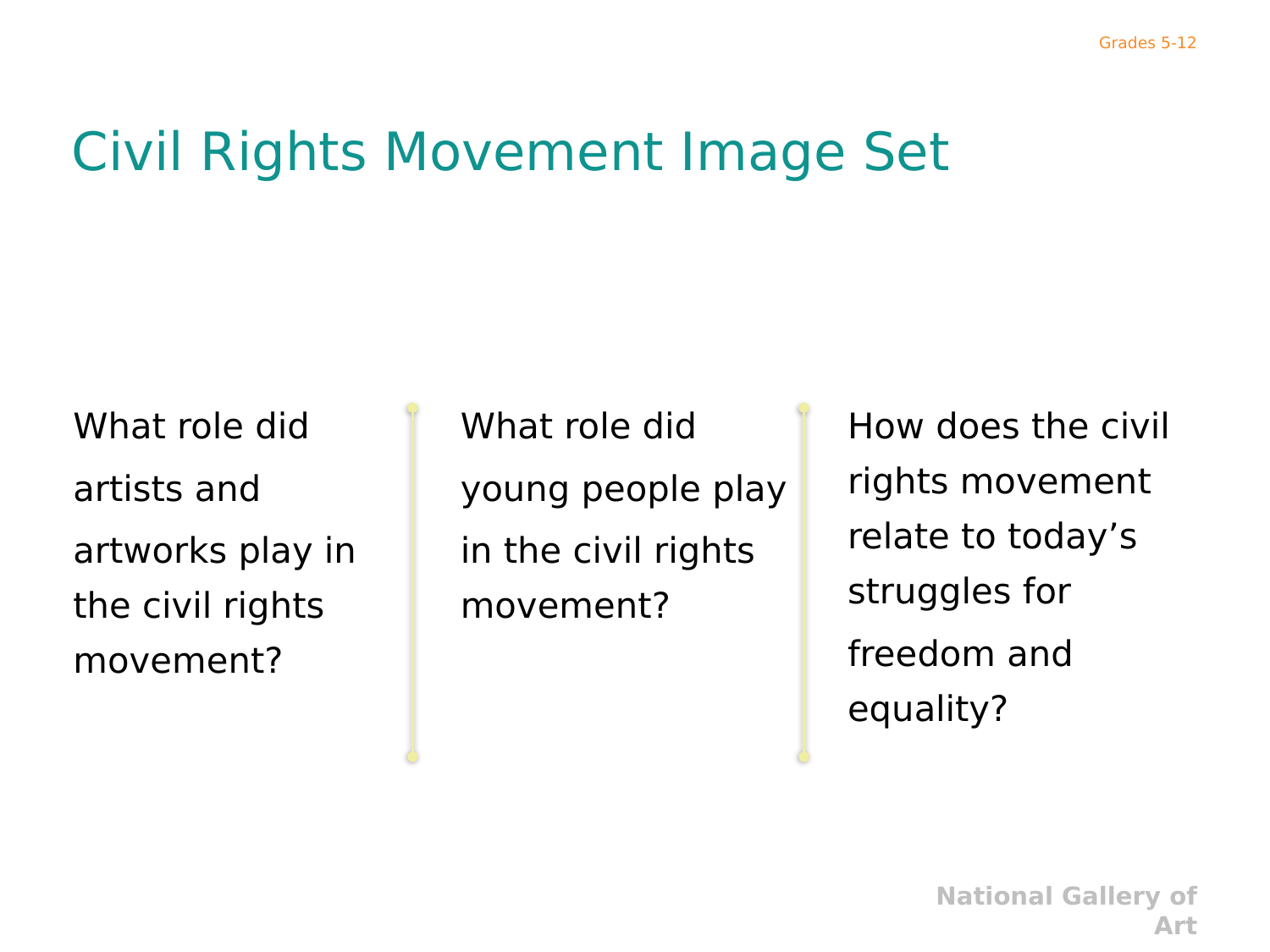

# Civil Rights Movement Image Set
What role did
artists and
artworks play in
the civil rights movement?

What role did
young people play
in the civil rights movement?

How does the civil rights movement relate to today’s struggles for
freedom and equality?